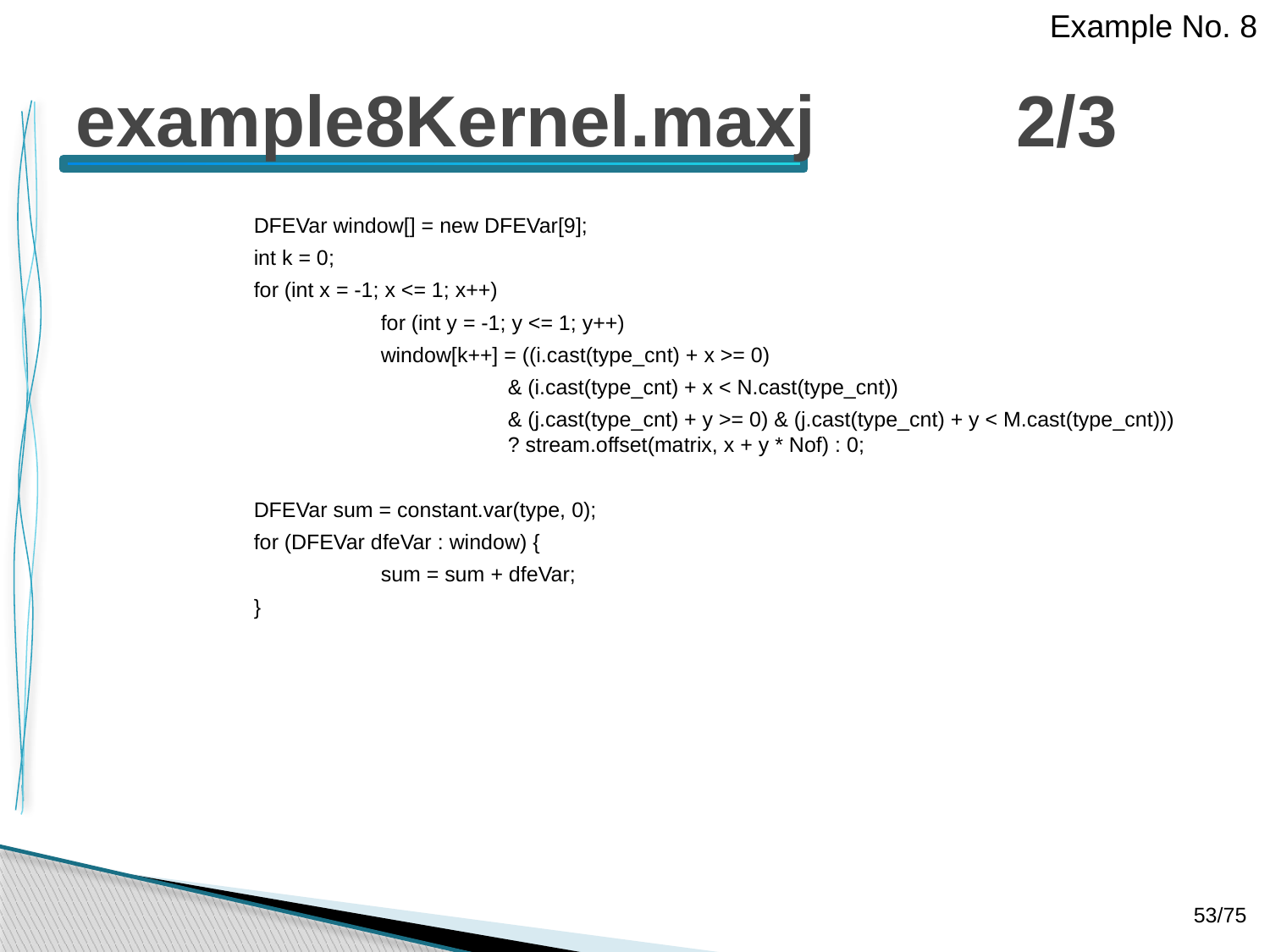

Example No. 8
# example8Kernel.maxj          2/3
		DFEVar window[] = new DFEVar[9];
		int k = 0;
		for (int x = -1; x <= 1; x++)
			for (int y = -1; y <= 1; y++)
			window[k++] = ((i.cast(type_cnt) + x >= 0)
				& (i.cast(type_cnt) + x < N.cast(type_cnt))
				& (j.cast(type_cnt) + y >= 0) & (j.cast(type_cnt) + y < M.cast(type_cnt))) 			? stream.offset(matrix, x + y * Nof) : 0;

		DFEVar sum = constant.var(type, 0);
		for (DFEVar dfeVar : window) {
			sum = sum + dfeVar;
		}